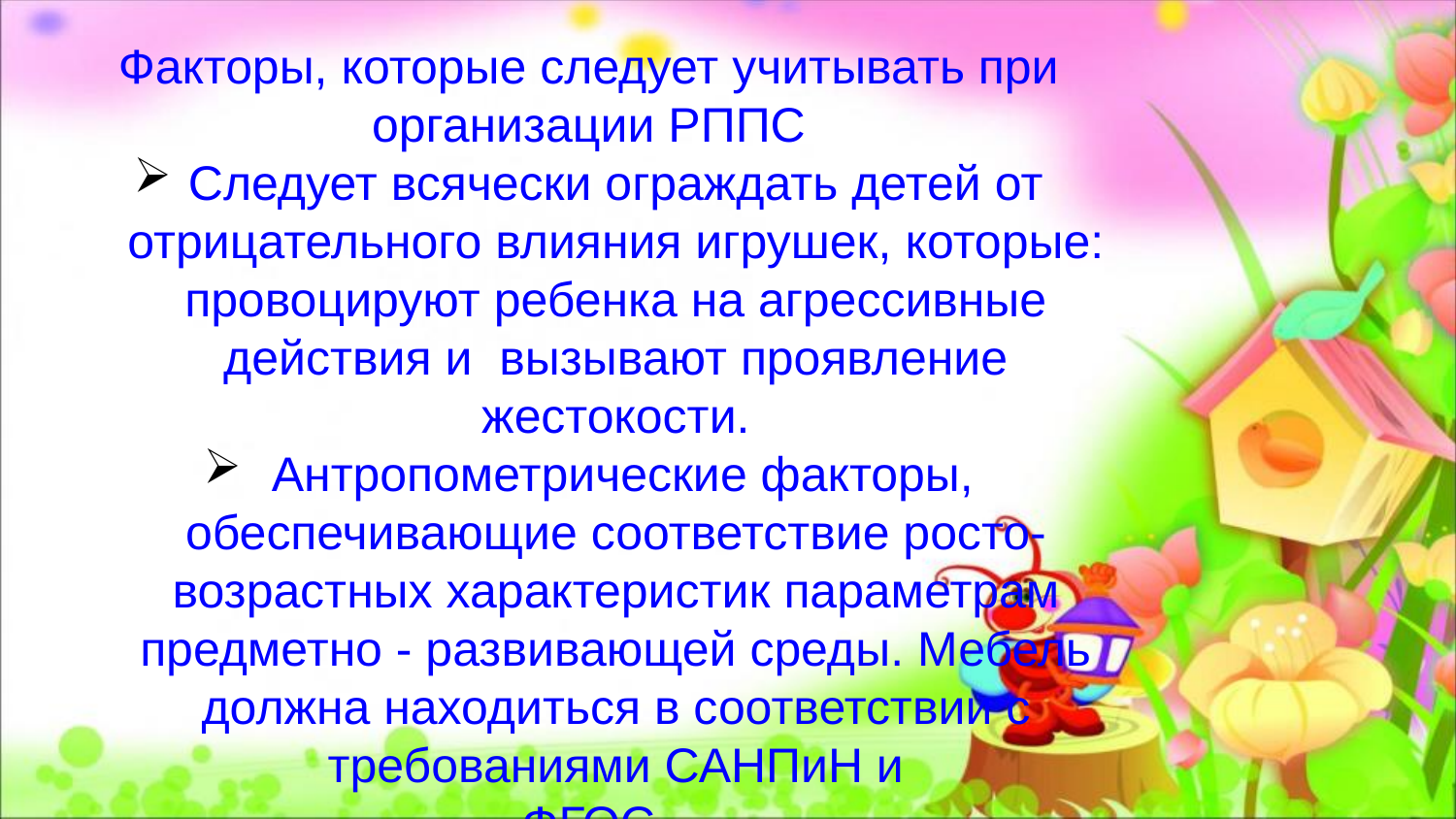

Факторы, которые следует учитывать при организации РППС
Следует всячески ограждать детей от отрицательного влияния игрушек, которые: провоцируют ребенка на агрессивные действия и  вызывают проявление жестокости.
 Антропометрические факторы, обеспечивающие соответствие росто-возрастных характеристик параметрам предметно - развивающей среды. Мебель должна находиться в соответствии с требованиями САНПиН и
 ФГОС.